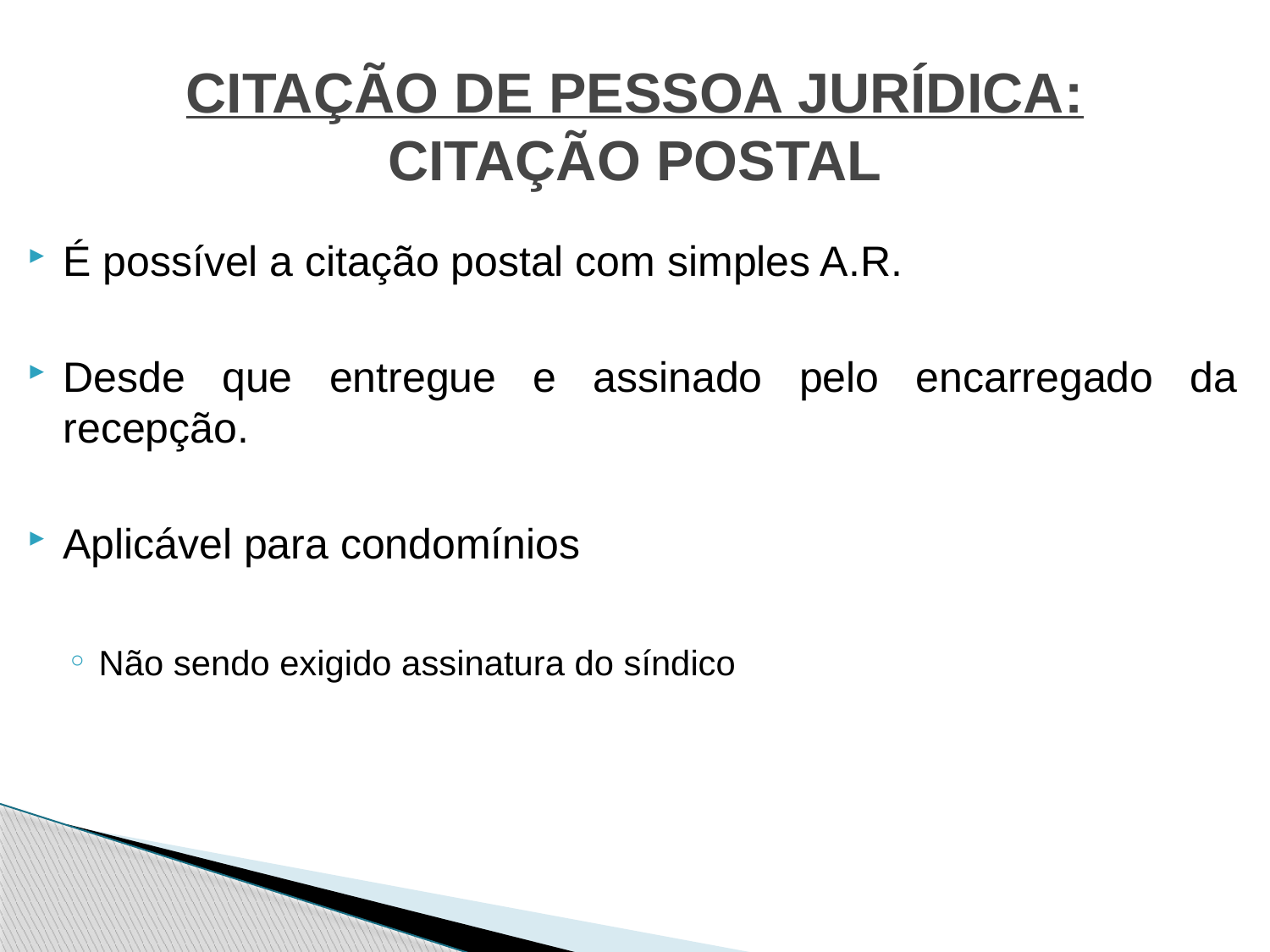

# CITAÇÃO DE PESSOA JURÍDICA: Citação postal
É possível a citação postal com simples A.R.

Desde que entregue e assinado pelo encarregado da recepção.

Aplicável para condomínios

Não sendo exigido assinatura do síndico